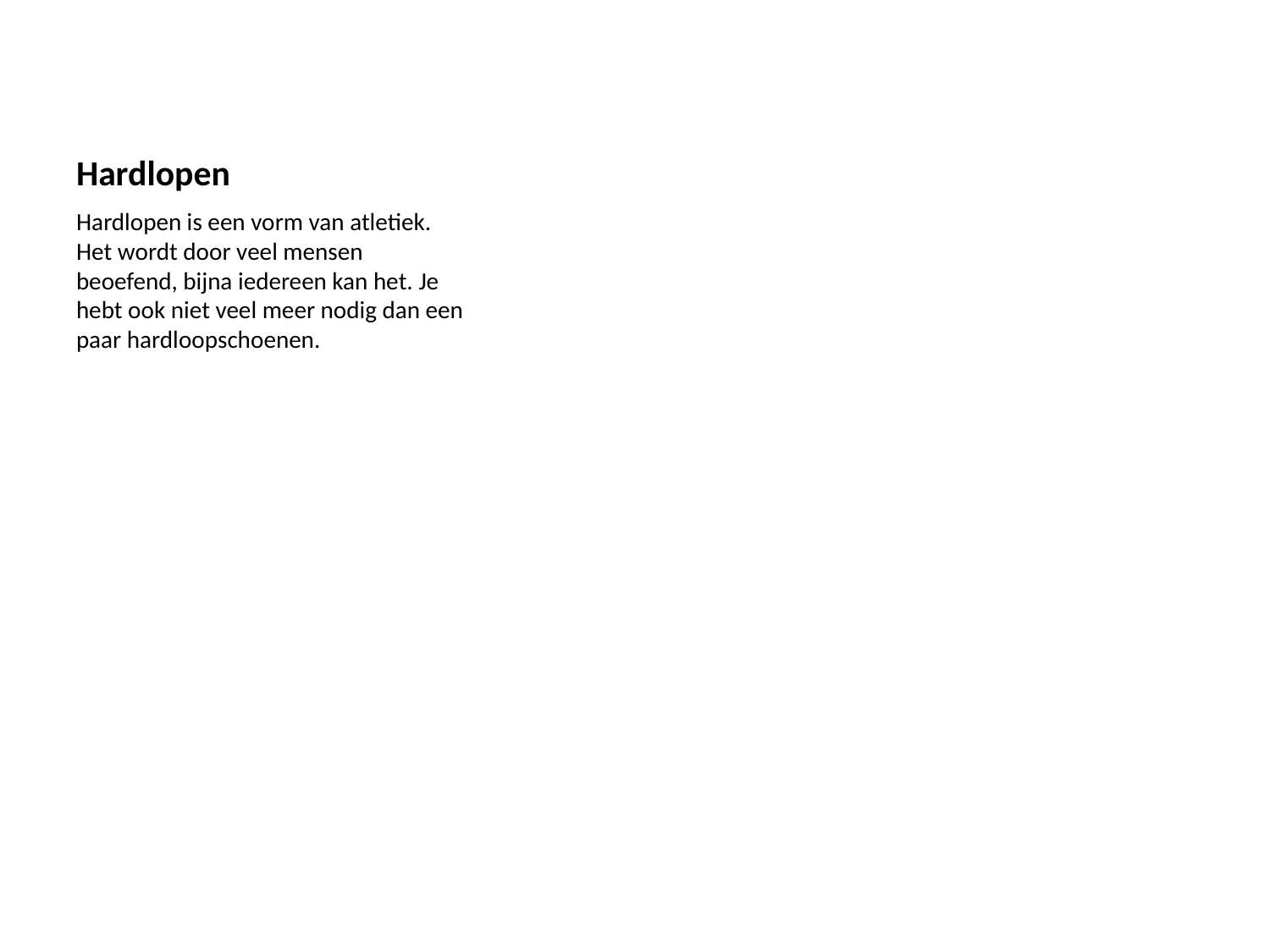

# Hardlopen

Hardlopen is een vorm van atletiek. Het wordt door veel mensen beoefend, bijna iedereen kan het. Je hebt ook niet veel meer nodig dan een paar hardloopschoenen.